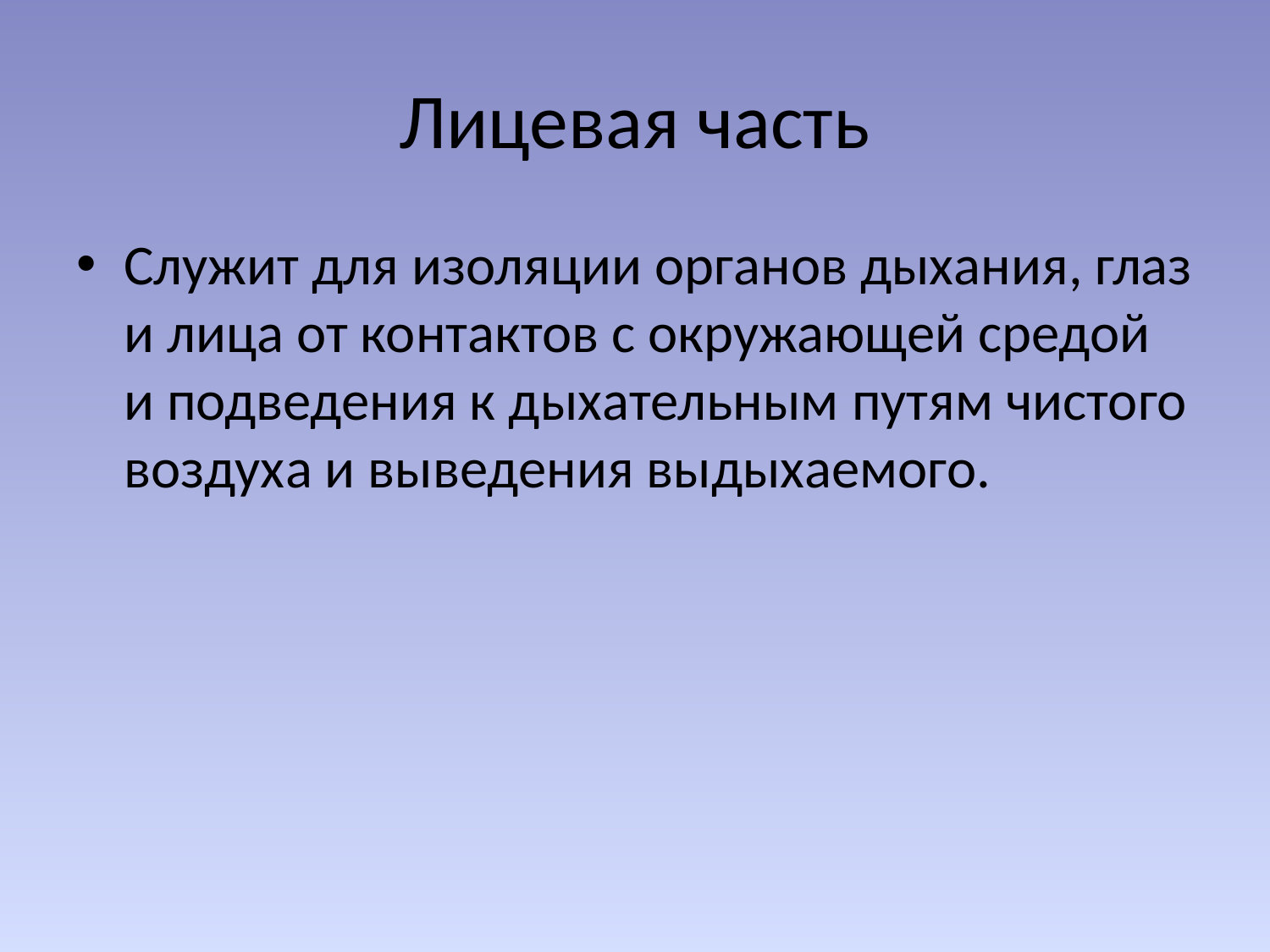

# Лицевая часть
Служит для изоляции органов дыхания, глаз и лица от контактов с окружающей средой и подведения к дыхательным путям чистого воздуха и выведения выдыхаемого.